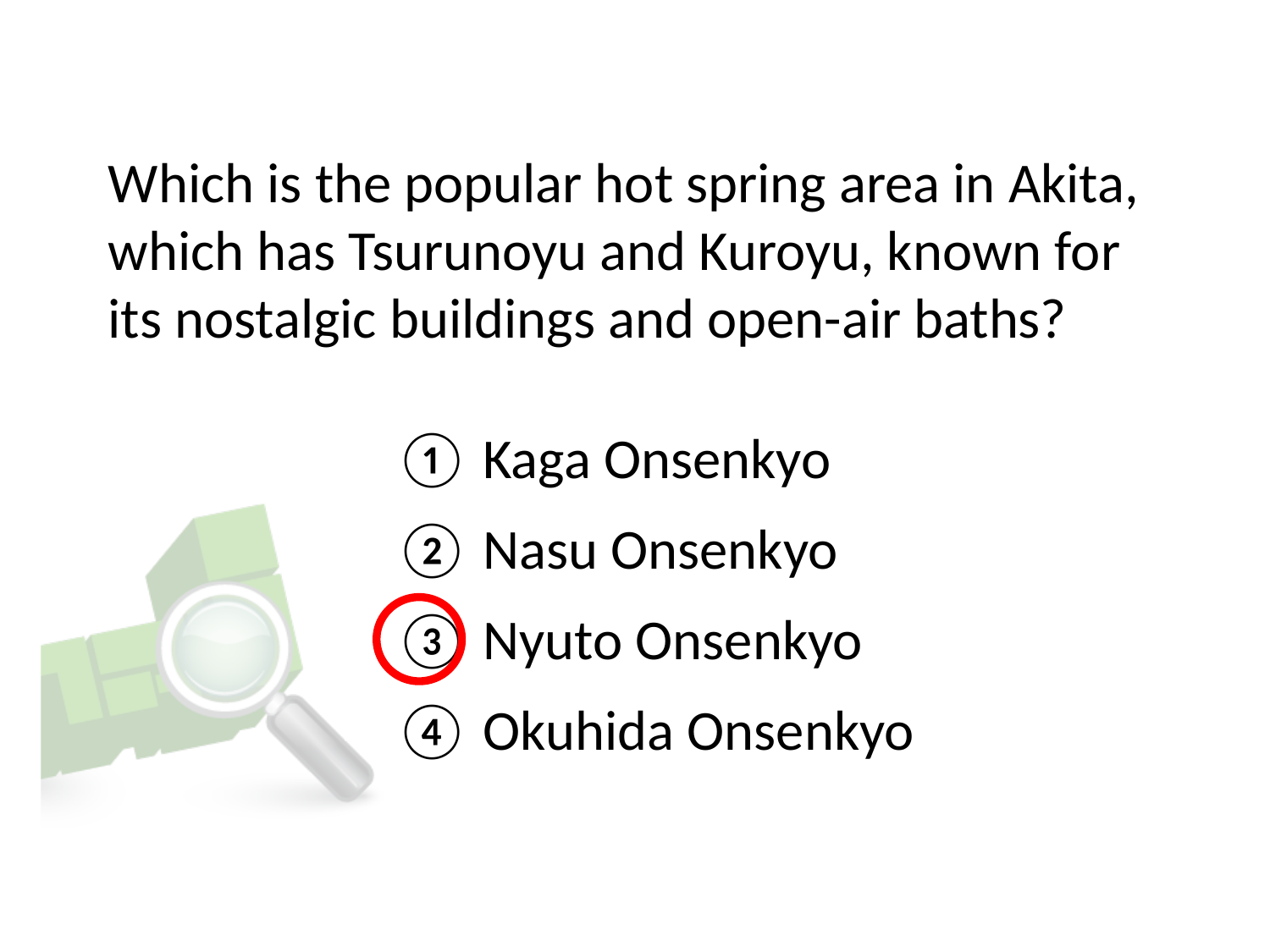

# Which is the popular hot spring area in Akita, which has Tsurunoyu and Kuroyu, known for its nostalgic buildings and open-air baths?
① Kaga Onsenkyo
② Nasu Onsenkyo
③ Nyuto Onsenkyo
④ Okuhida Onsenkyo